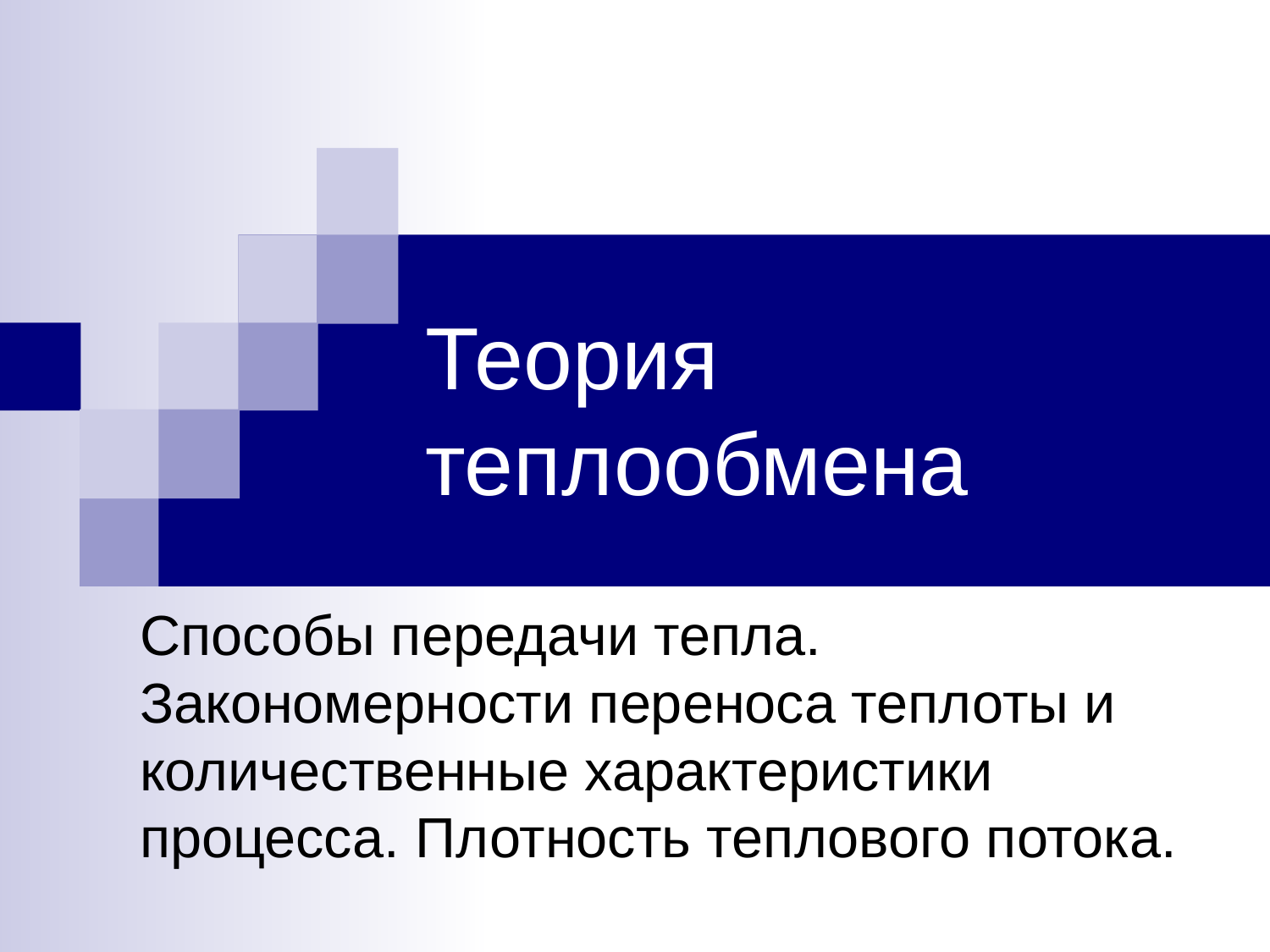

# Теория теплообмена
Способы передачи тепла. Закономерности переноса теплоты и количественные характеристики процесса. Плотность теплового потока.